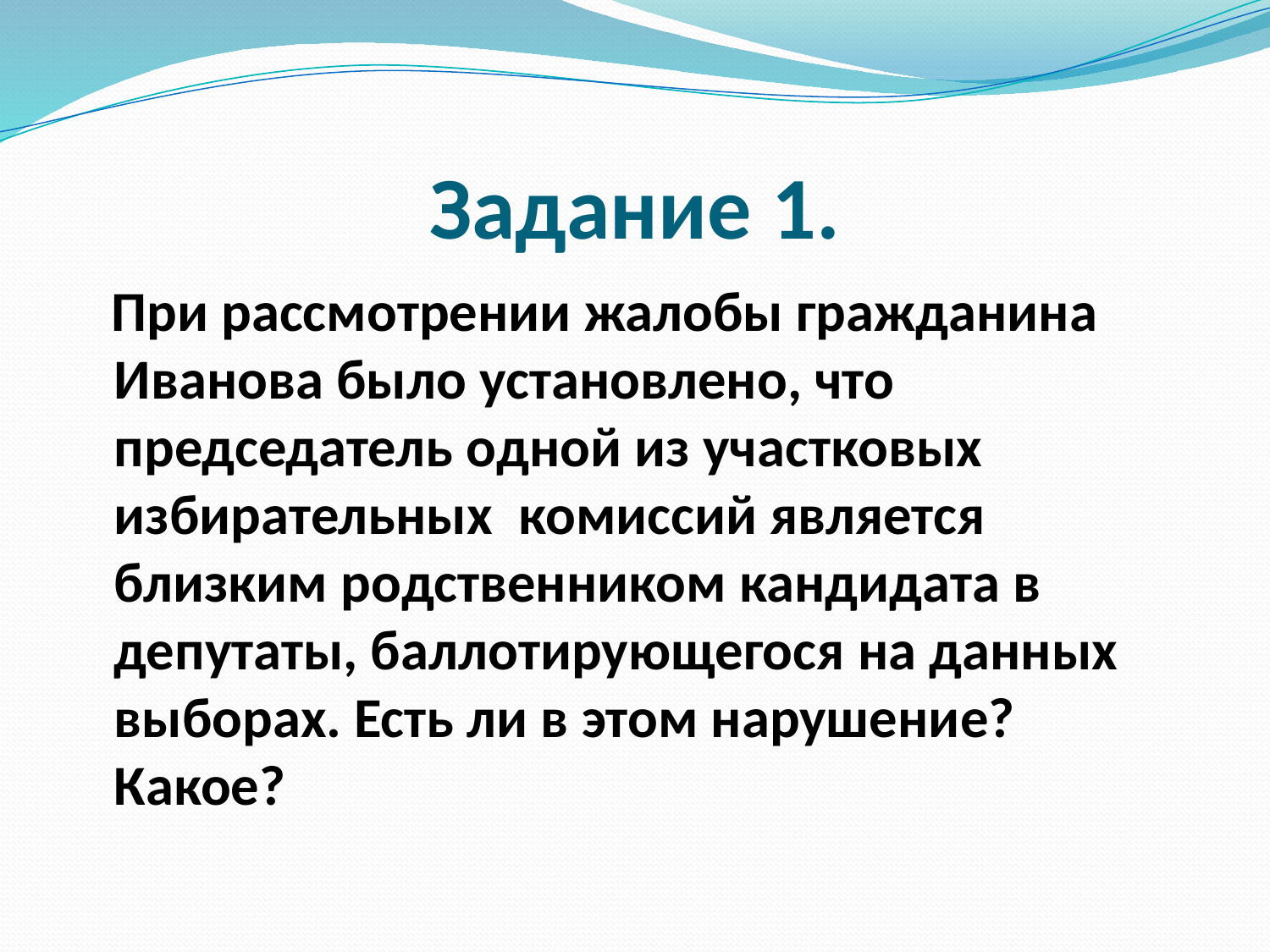

# Задание 1.
   При рассмотрении жалобы гражданина Иванова было установлено, что председатель одной из участковых избирательных  комиссий является близким родственником кандидата в депутаты, баллотирующегося на данных выборах. Есть ли в этом нарушение? Какое?